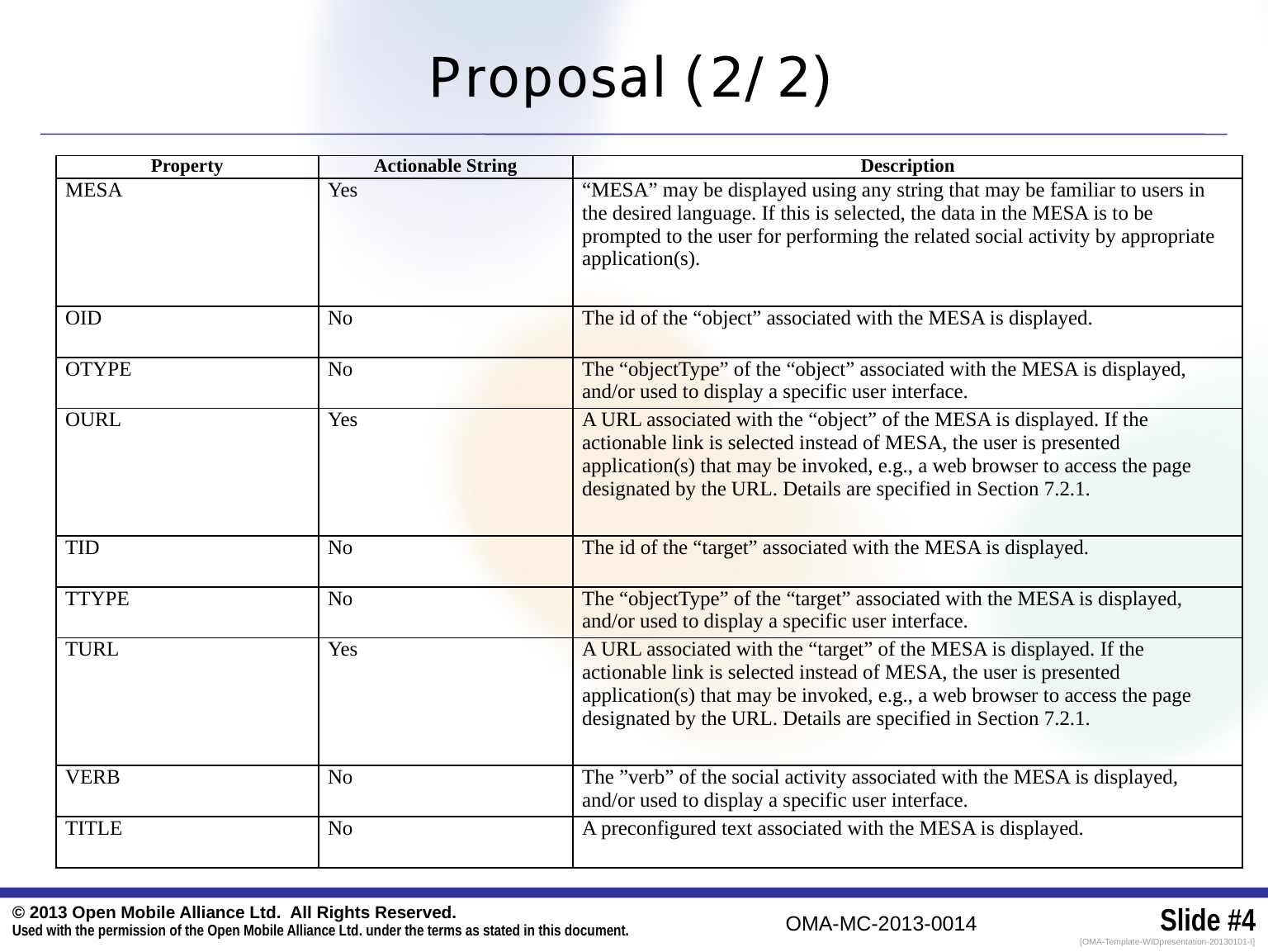

# Proposal (2/2)
| Property | Actionable String | Description |
| --- | --- | --- |
| MESA | Yes | “MESA” may be displayed using any string that may be familiar to users in the desired language. If this is selected, the data in the MESA is to be prompted to the user for performing the related social activity by appropriate application(s). |
| OID | No | The id of the “object” associated with the MESA is displayed. |
| OTYPE | No | The “objectType” of the “object” associated with the MESA is displayed, and/or used to display a specific user interface. |
| OURL | Yes | A URL associated with the “object” of the MESA is displayed. If the actionable link is selected instead of MESA, the user is presented application(s) that may be invoked, e.g., a web browser to access the page designated by the URL. Details are specified in Section 7.2.1. |
| TID | No | The id of the “target” associated with the MESA is displayed. |
| TTYPE | No | The “objectType” of the “target” associated with the MESA is displayed, and/or used to display a specific user interface. |
| TURL | Yes | A URL associated with the “target” of the MESA is displayed. If the actionable link is selected instead of MESA, the user is presented application(s) that may be invoked, e.g., a web browser to access the page designated by the URL. Details are specified in Section 7.2.1. |
| VERB | No | The ”verb” of the social activity associated with the MESA is displayed, and/or used to display a specific user interface. |
| TITLE | No | A preconfigured text associated with the MESA is displayed. |